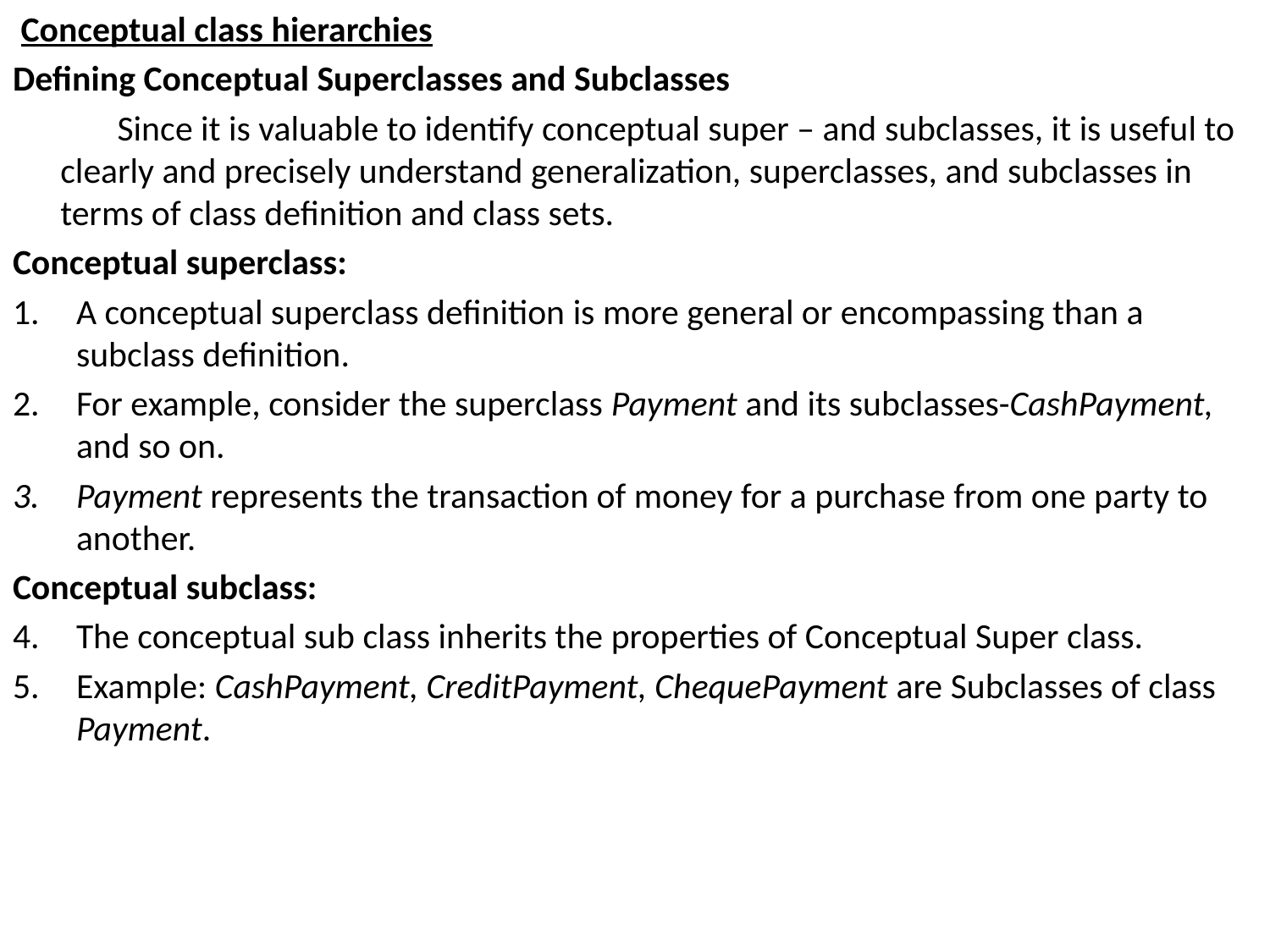

Conceptual class hierarchies
Defining Conceptual Superclasses and Subclasses
             Since it is valuable to identify conceptual super – and subclasses, it is useful to clearly and precisely understand generalization, superclasses, and subclasses in terms of class definition and class sets.
Conceptual superclass:
A conceptual superclass definition is more general or encompassing than a subclass definition.
For example, consider the superclass Payment and its subclasses-CashPayment, and so on.
Payment represents the transaction of money for a purchase from one party to another.
Conceptual subclass:
The conceptual sub class inherits the properties of Conceptual Super class.
Example: CashPayment, CreditPayment, ChequePayment are Subclasses of class Payment.